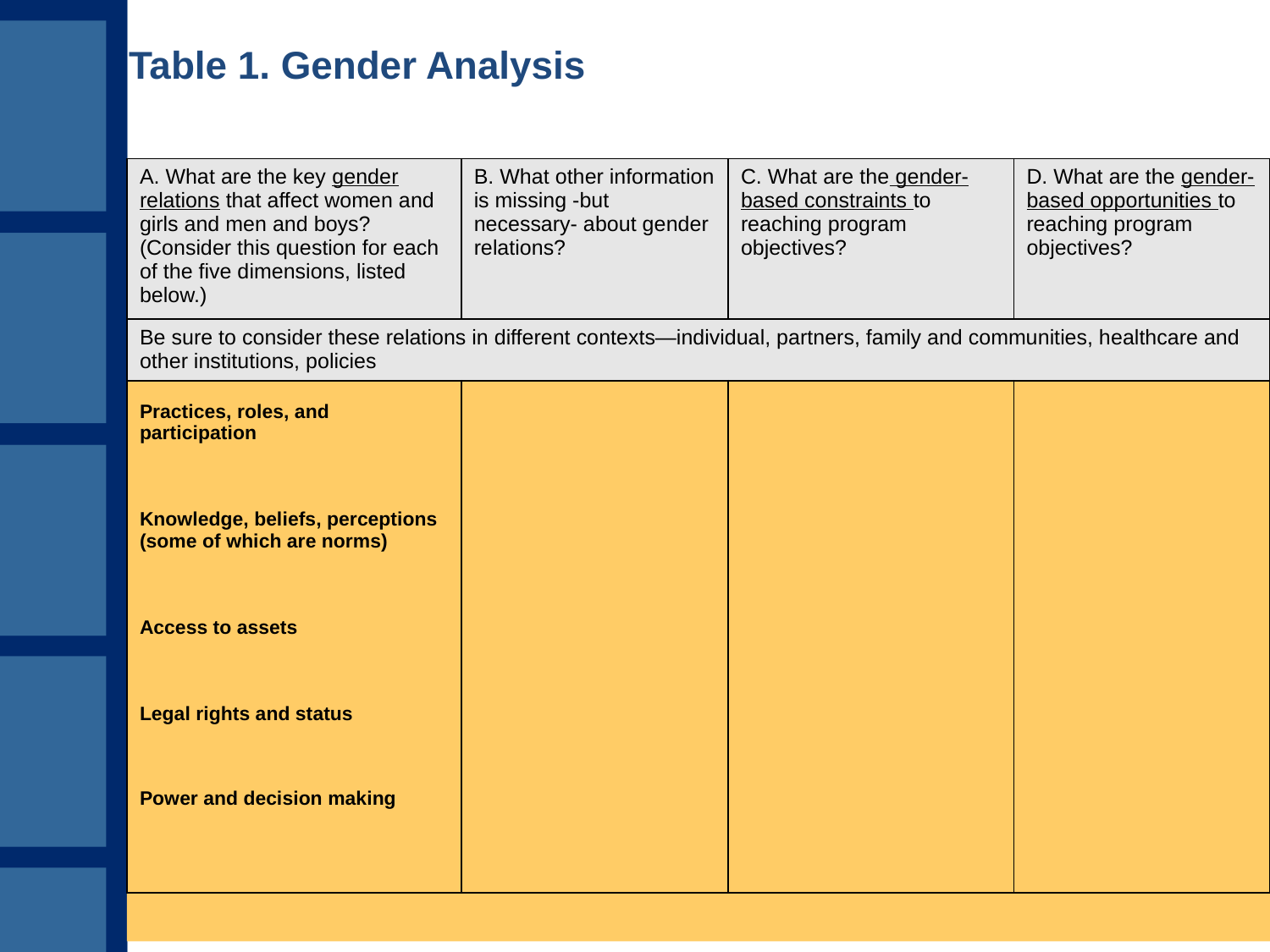

Table 1. Gender Analysis
| A. What are the key gender relations that affect women and girls and men and boys? (Consider this question for each of the five dimensions, listed below.) | B. What other information is missing -but necessary- about gender relations? | C. What are the gender-based constraints to reaching program objectives? | D. What are the gender-based opportunities to reaching program objectives? |
| --- | --- | --- | --- |
| Be sure to consider these relations in different contexts—individual, partners, family and communities, healthcare and other institutions, policies |  |  |  |
| Practices, roles, and participation      Knowledge, beliefs, perceptions (some of which are norms)     Access to assets      Legal rights and status      Power and decision making |  |  |  |